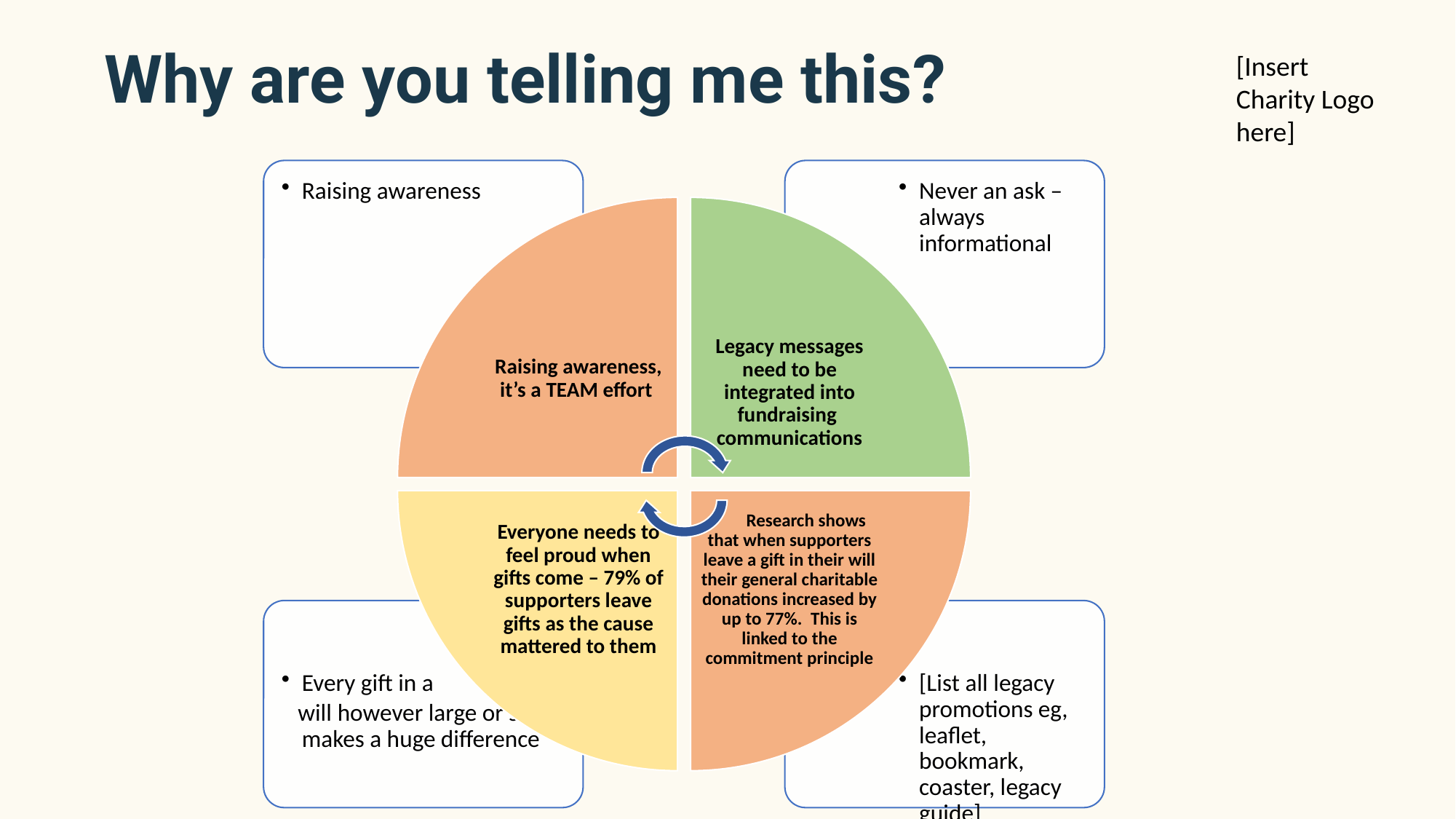

# Why are you telling me this?
[Insert Charity Logo here]

[List all legacy promotions eg, leaflet, bookmark, coaster, legacy guide]
Every gift in a
   will however large or small makes a huge difference
Never an ask – always informational
Raising awareness
Raising awareness, it’s a TEAM effort

Legacy messages need to be integrated into fundraising  communications
        Research shows that when supporters leave a gift in their will their general charitable donations increased by up to 77%.  This is linked to the commitment principle
Everyone needs to feel proud when gifts come – 79% of supporters leave gifts as the cause mattered to them